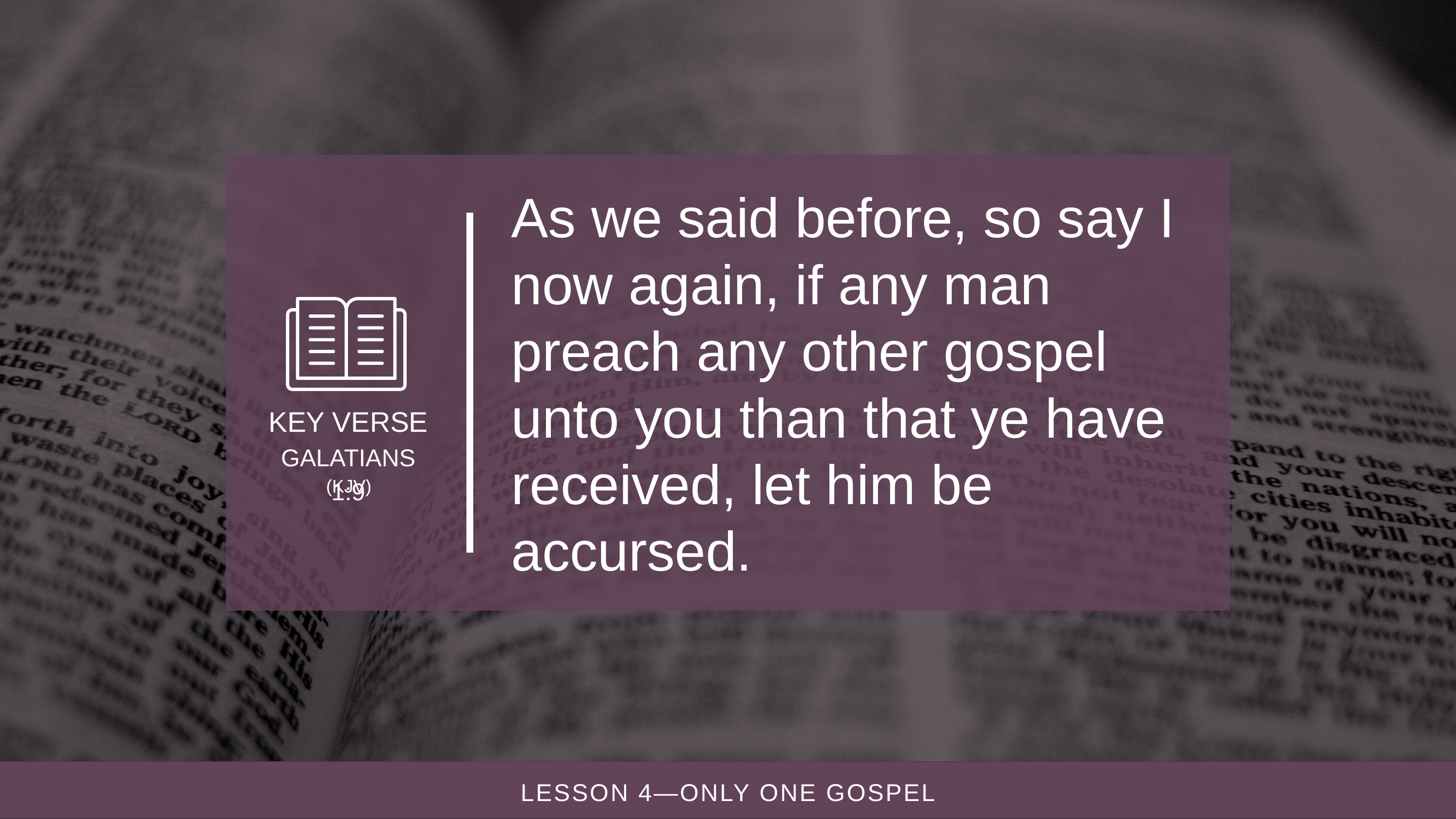

As we said before, so say I now again, if any man preach any other gospel unto you than that ye have received, let him be accursed.
(KJV)